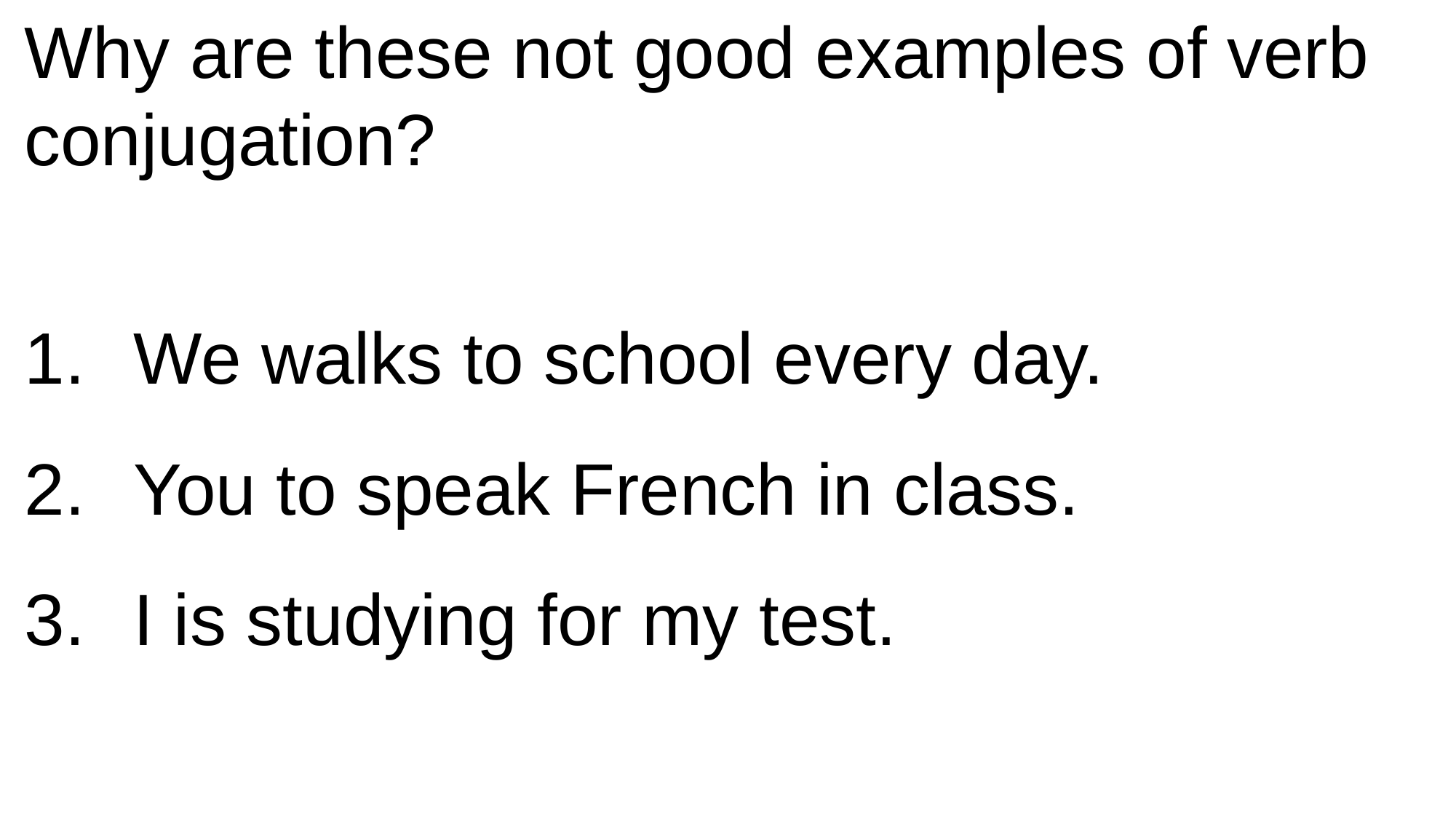

Why are these not good examples of verb conjugation?

We walks to school every day.
You to speak French in class.
I is studying for my test.